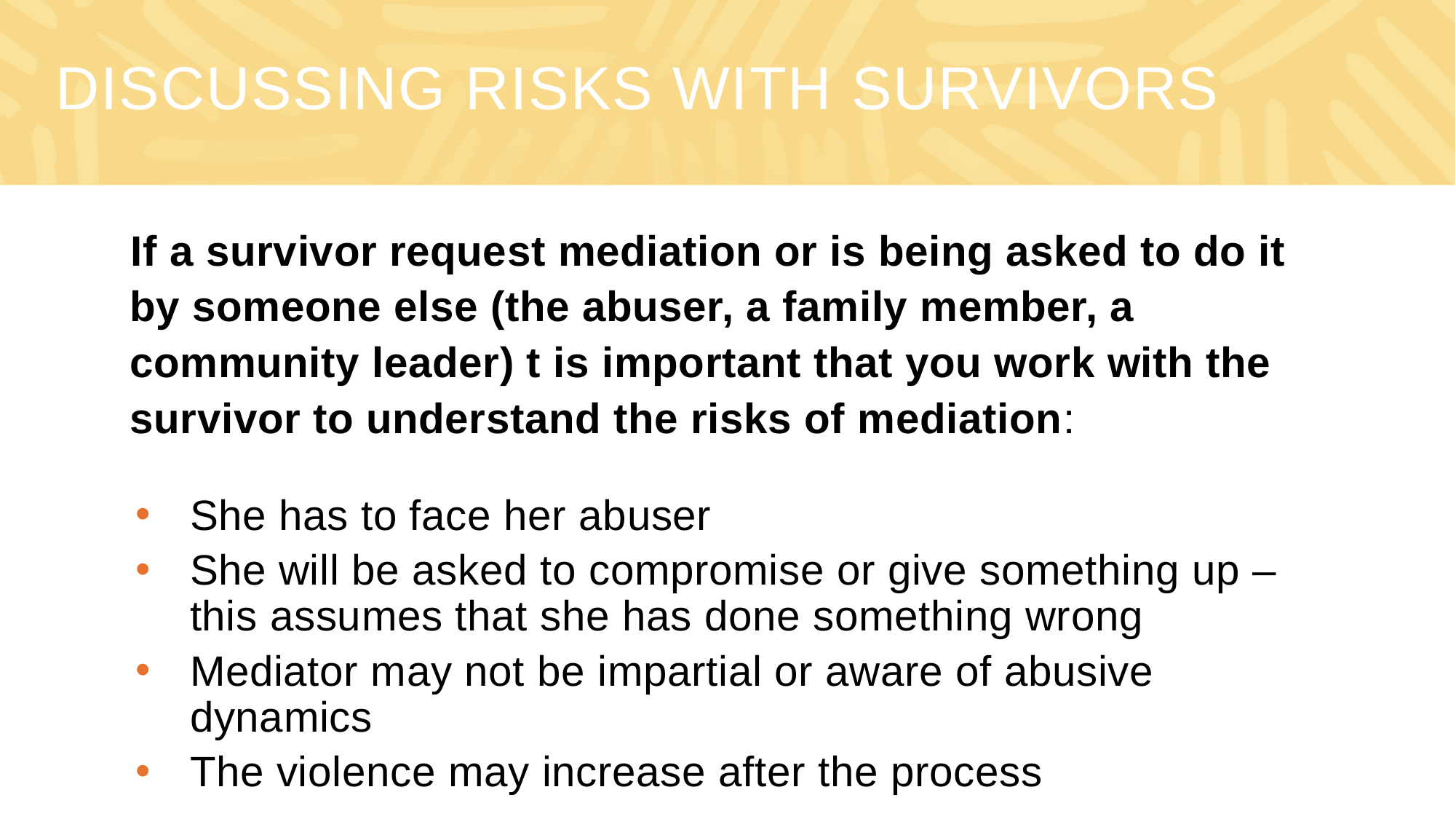

# Discussing risks with survivors
If a survivor request mediation or is being asked to do it by someone else (the abuser, a family member, a community leader) t is important that you work with the survivor to understand the risks of mediation:

She has to face her abuser
She will be asked to compromise or give something up – this assumes that she has done something wrong
Mediator may not be impartial or aware of abusive dynamics
The violence may increase after the process